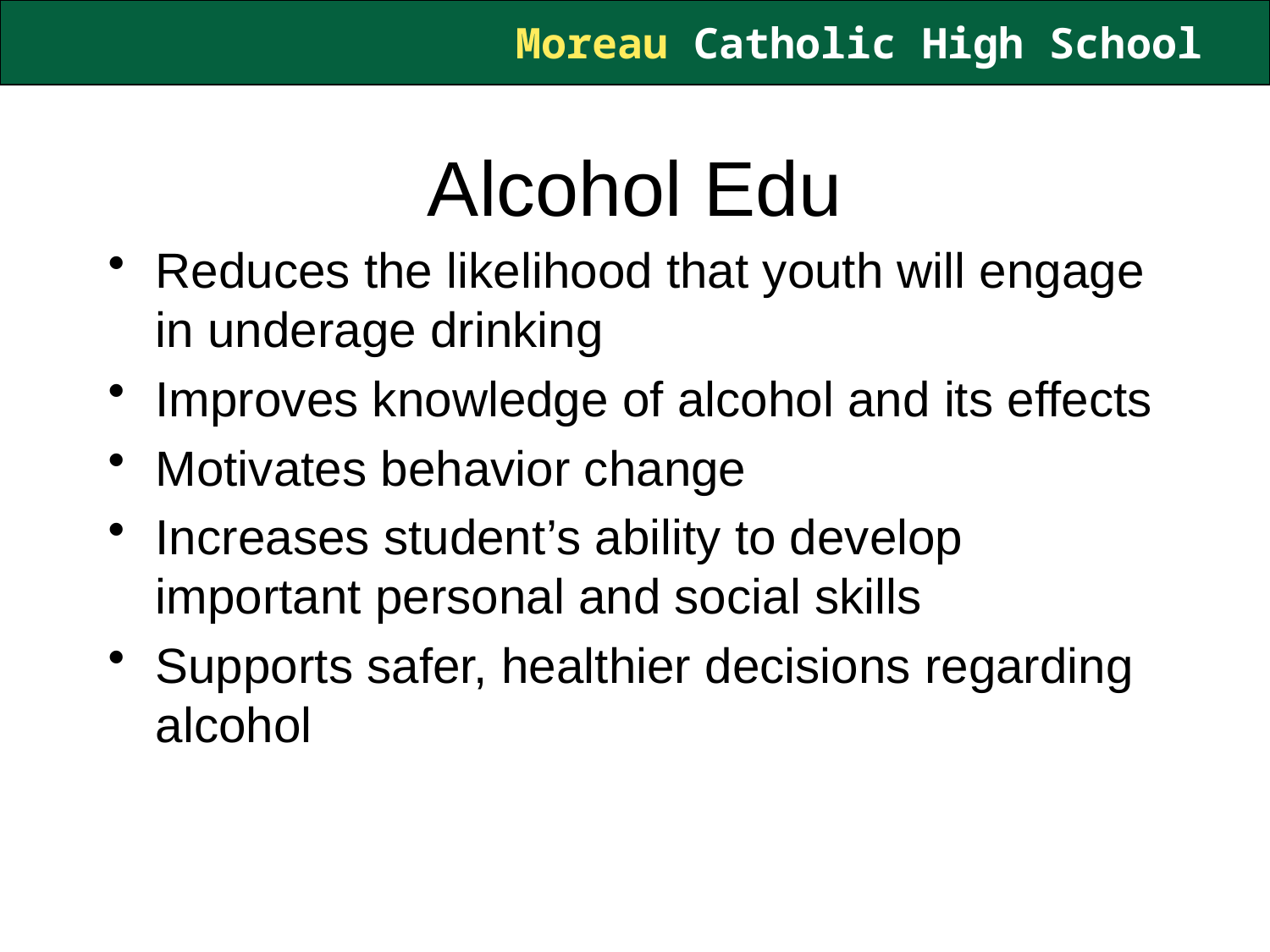

# Alcohol Edu
Reduces the likelihood that youth will engage in underage drinking
Improves knowledge of alcohol and its effects
Motivates behavior change
Increases student’s ability to develop important personal and social skills
Supports safer, healthier decisions regarding alcohol